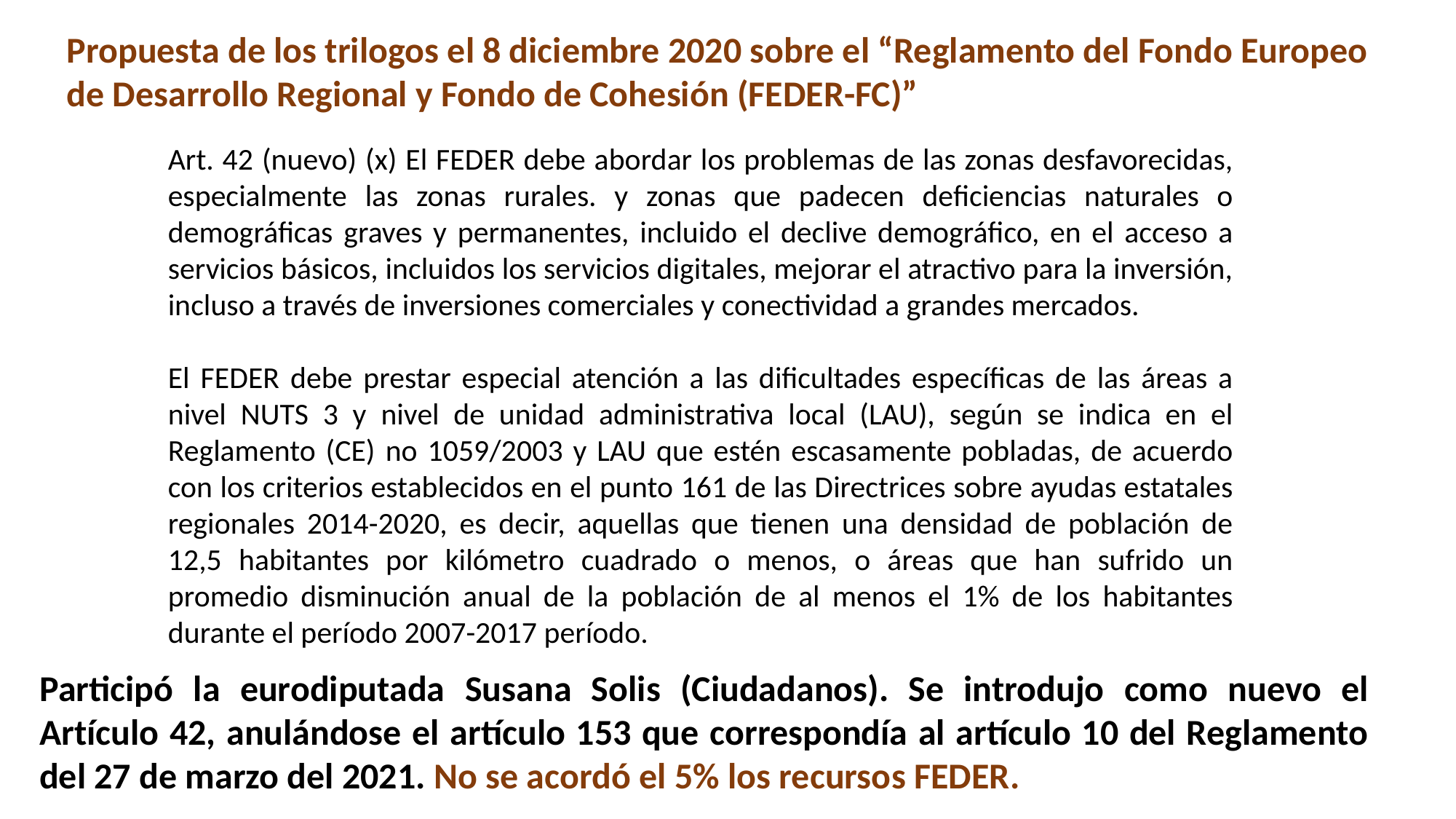

#
Propuesta de los trilogos el 8 diciembre 2020 sobre el “Reglamento del Fondo Europeo de Desarrollo Regional y Fondo de Cohesión (FEDER-FC)”

Art. 42 (nuevo) (x) El FEDER debe abordar los problemas de las zonas desfavorecidas, especialmente las zonas rurales. y zonas que padecen deficiencias naturales o demográficas graves y permanentes, incluido el declive demográfico, en el acceso a servicios básicos, incluidos los servicios digitales, mejorar el atractivo para la inversión, incluso a través de inversiones comerciales y conectividad a grandes mercados.

El FEDER debe prestar especial atención a las dificultades específicas de las áreas a nivel NUTS 3 y nivel de unidad administrativa local (LAU), según se indica en el Reglamento (CE) no 1059/2003 y LAU que estén escasamente pobladas, de acuerdo con los criterios establecidos en el punto 161 de las Directrices sobre ayudas estatales regionales 2014-2020, es decir, aquellas que tienen una densidad de población de 12,5 habitantes por kilómetro cuadrado o menos, o áreas que han sufrido un promedio disminución anual de la población de al menos el 1% de los habitantes durante el período 2007-2017 período.

Participó la eurodiputada Susana Solis (Ciudadanos). Se introdujo como nuevo el Artículo 42, anulándose el artículo 153 que correspondía al artículo 10 del Reglamento del 27 de marzo del 2021. No se acordó el 5% los recursos FEDER.